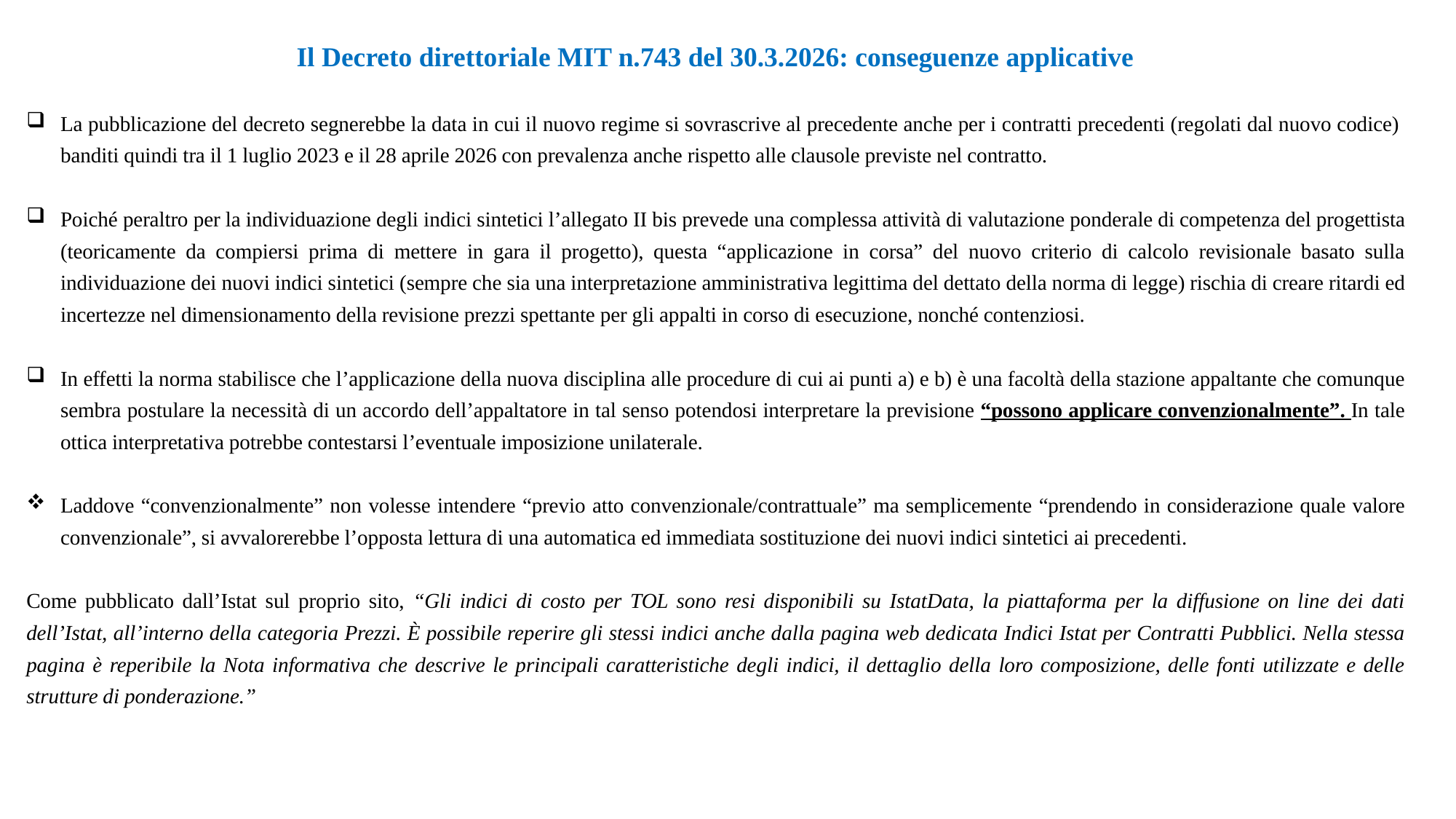

Il Decreto direttoriale MIT n.743 del 30.3.2026: conseguenze applicative

La pubblicazione del decreto segnerebbe la data in cui il nuovo regime si sovrascrive al precedente anche per i contratti precedenti (regolati dal nuovo codice)  banditi quindi tra il 1 luglio 2023 e il 28 aprile 2026 con prevalenza anche rispetto alle clausole previste nel contratto.

Poiché peraltro per la individuazione degli indici sintetici l’allegato II bis prevede una complessa attività di valutazione ponderale di competenza del progettista (teoricamente da compiersi prima di mettere in gara il progetto), questa “applicazione in corsa” del nuovo criterio di calcolo revisionale basato sulla individuazione dei nuovi indici sintetici (sempre che sia una interpretazione amministrativa legittima del dettato della norma di legge) rischia di creare ritardi ed incertezze nel dimensionamento della revisione prezzi spettante per gli appalti in corso di esecuzione, nonché contenziosi.

In effetti la norma stabilisce che l’applicazione della nuova disciplina alle procedure di cui ai punti a) e b) è una facoltà della stazione appaltante che comunque sembra postulare la necessità di un accordo dell’appaltatore in tal senso potendosi interpretare la previsione “possono applicare convenzionalmente”. In tale ottica interpretativa potrebbe contestarsi l’eventuale imposizione unilaterale.

Laddove “convenzionalmente” non volesse intendere “previo atto convenzionale/contrattuale” ma semplicemente “prendendo in considerazione quale valore convenzionale”, si avvalorerebbe l’opposta lettura di una automatica ed immediata sostituzione dei nuovi indici sintetici ai precedenti.

Come pubblicato dall’Istat sul proprio sito, “Gli indici di costo per TOL sono resi disponibili su IstatData, la piattaforma per la diffusione on line dei dati dell’Istat, all’interno della categoria Prezzi. È possibile reperire gli stessi indici anche dalla pagina web dedicata Indici Istat per Contratti Pubblici. Nella stessa pagina è reperibile la Nota informativa che descrive le principali caratteristiche degli indici, il dettaglio della loro composizione, delle fonti utilizzate e delle strutture di ponderazione.”

L’individuazione degli indici sintetici di cui all’allegato II bis prevede una complessa attività di valutazione ponderale di competenza del progettista (teoricamente da compiersi prima di mettere in gara il progetto).

 L’applicazione del nuovo criterio di calcolo revisionale basato sulla individuazione dei nuovi indici sintetici (sempre che sia una interpretazione amministrativa legittima del dettato della norma di legge) rischia di creare ritardi ed incertezze nel dimensionamento della revisione prezzi spettante per gli appalti in corso di esecuzione, nonché contenziosi

“Gli indici di costo per TOL sono resi disponibili su IstatData, la piattaforma per la diffusione on line dei dati dell’Istat, all’interno della categoria Prezzi. È possibile reperire gli stessi indici anche dalla pagina web dedicata Indici Istat per Contratti Pubblici. Nella stessa pagina è reperibile la Nota informativa che descrive le principali caratteristiche degli indici, il dettaglio della loro composizione, delle fonti utilizzate e delle strutture di ponderazione.”